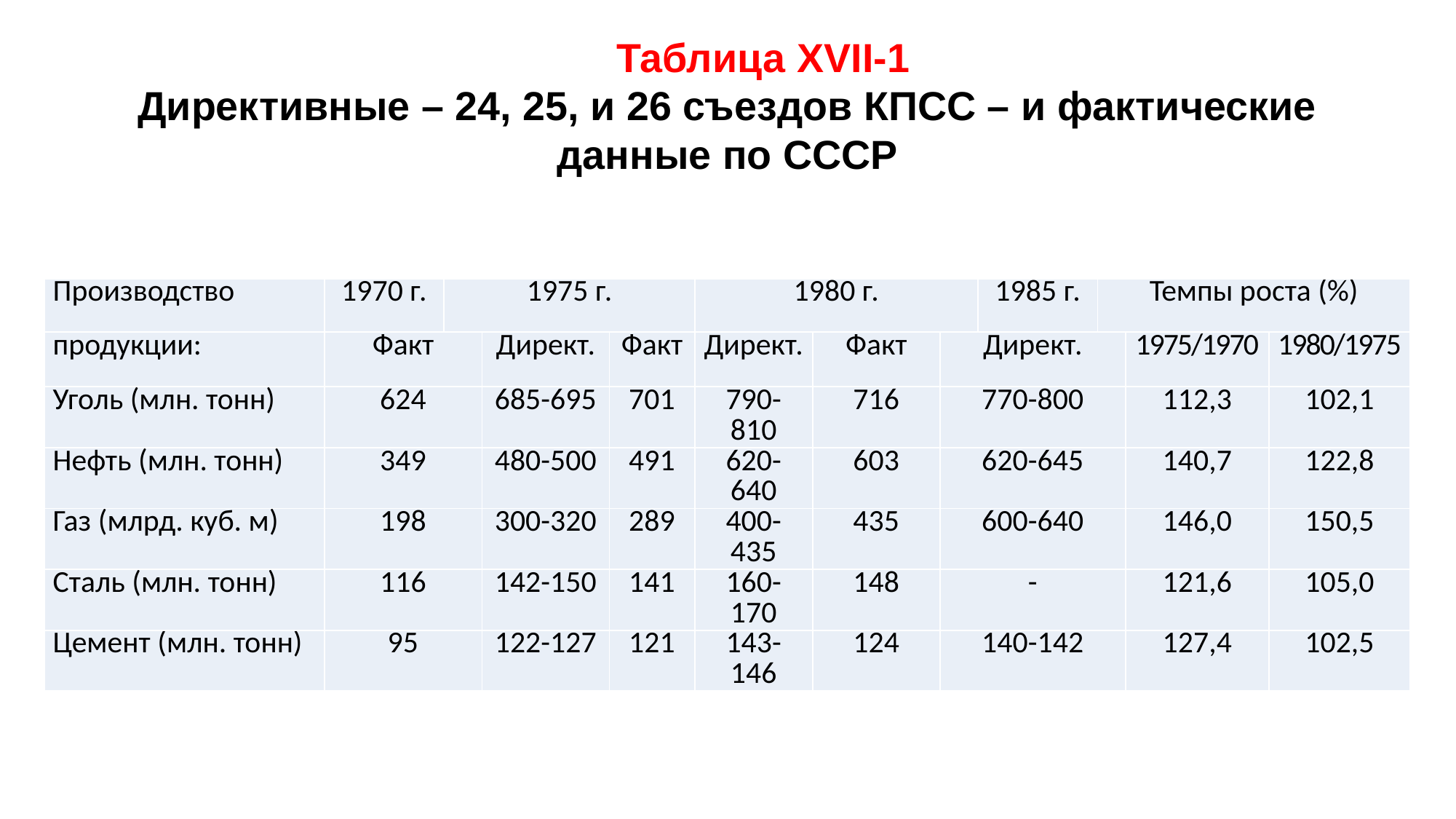

# Таблица XVII-1 Директивные – 24, 25, и 26 съездов КПСС – и фактические данные по СССР
| Производство | 1970 г. | 1975 г. |  |  | 1980 г. |  |  | 1985 г. | Темпы роста (%) |  |  |
| --- | --- | --- | --- | --- | --- | --- | --- | --- | --- | --- | --- |
| продукции: | Факт |  | Директ. | Факт | Директ. | Факт | Директ. |  |  | 1975/1970 | 1980/1975 |
| Уголь (млн. тонн) | 624 |  | 685-695 | 701 | 790-810 | 716 | 770-800 |  |  | 112,3 | 102,1 |
| Нефть (млн. тонн) | 349 |  | 480-500 | 491 | 620-640 | 603 | 620-645 |  |  | 140,7 | 122,8 |
| Газ (млрд. куб. м) | 198 |  | 300-320 | 289 | 400-435 | 435 | 600-640 |  |  | 146,0 | 150,5 |
| Сталь (млн. тонн) | 116 |  | 142-150 | 141 | 160-170 | 148 | - |  |  | 121,6 | 105,0 |
| Цемент (млн. тонн) | 95 |  | 122-127 | 121 | 143-146 | 124 | 140-142 |  |  | 127,4 | 102,5 |